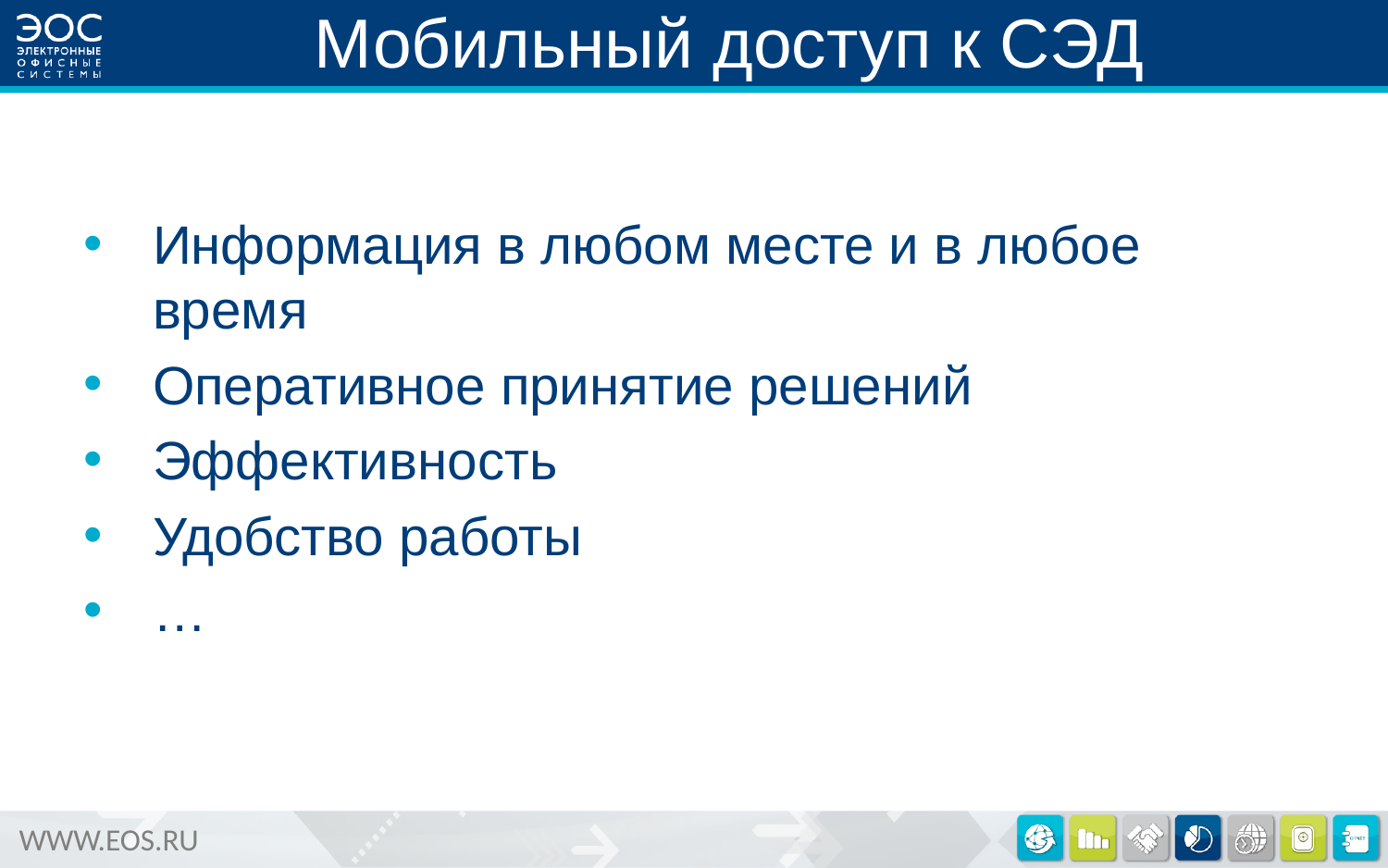

# Мобильный доступ к СЭД

Информация в любом месте и в любое время
Оперативное принятие решений
Эффективность
Удобство работы
…